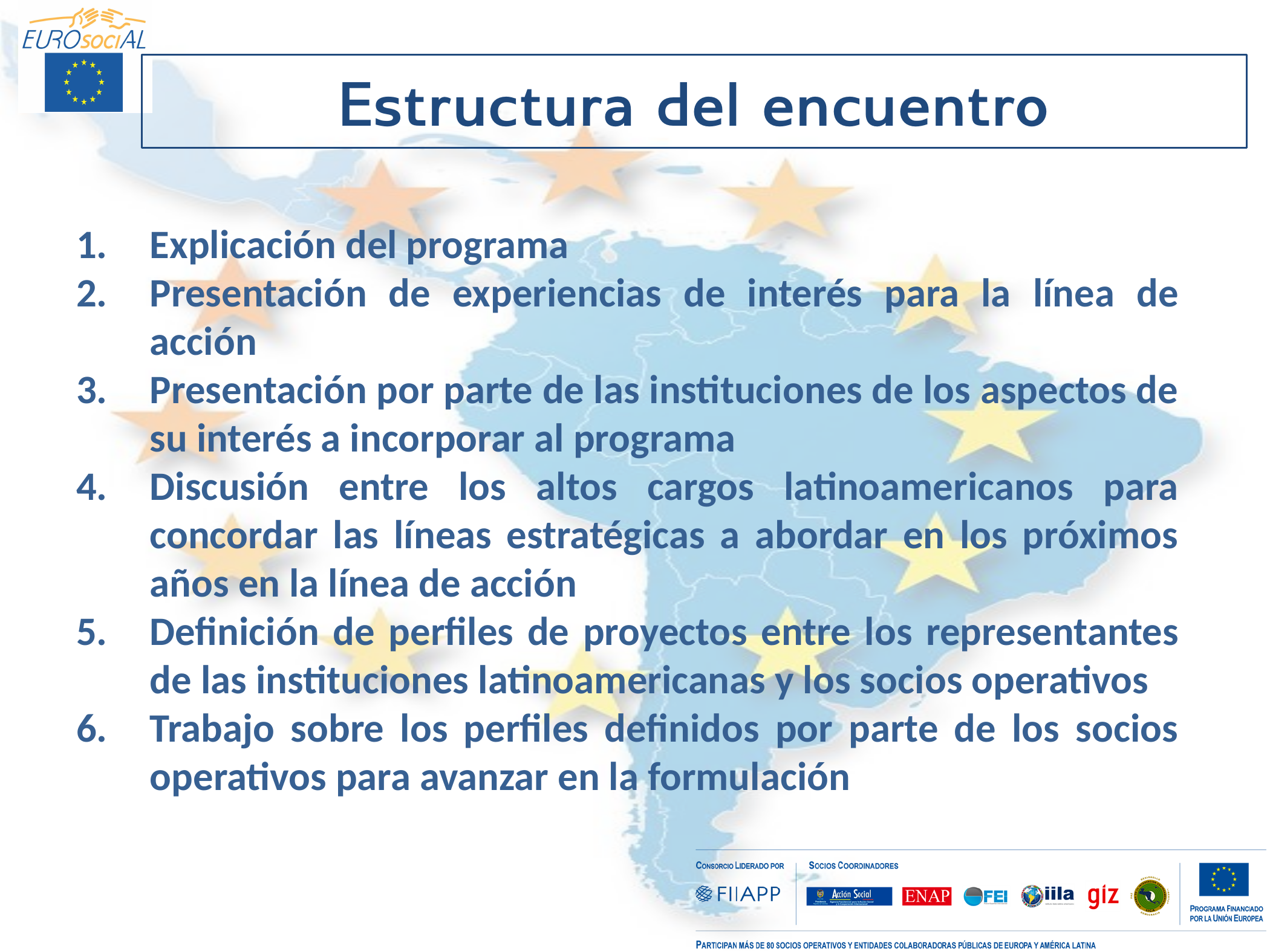

# Estructura del encuentro
Explicación del programa
Presentación de experiencias de interés para la línea de acción
Presentación por parte de las instituciones de los aspectos de su interés a incorporar al programa
Discusión entre los altos cargos latinoamericanos para concordar las líneas estratégicas a abordar en los próximos años en la línea de acción
Definición de perfiles de proyectos entre los representantes de las instituciones latinoamericanas y los socios operativos
Trabajo sobre los perfiles definidos por parte de los socios operativos para avanzar en la formulación